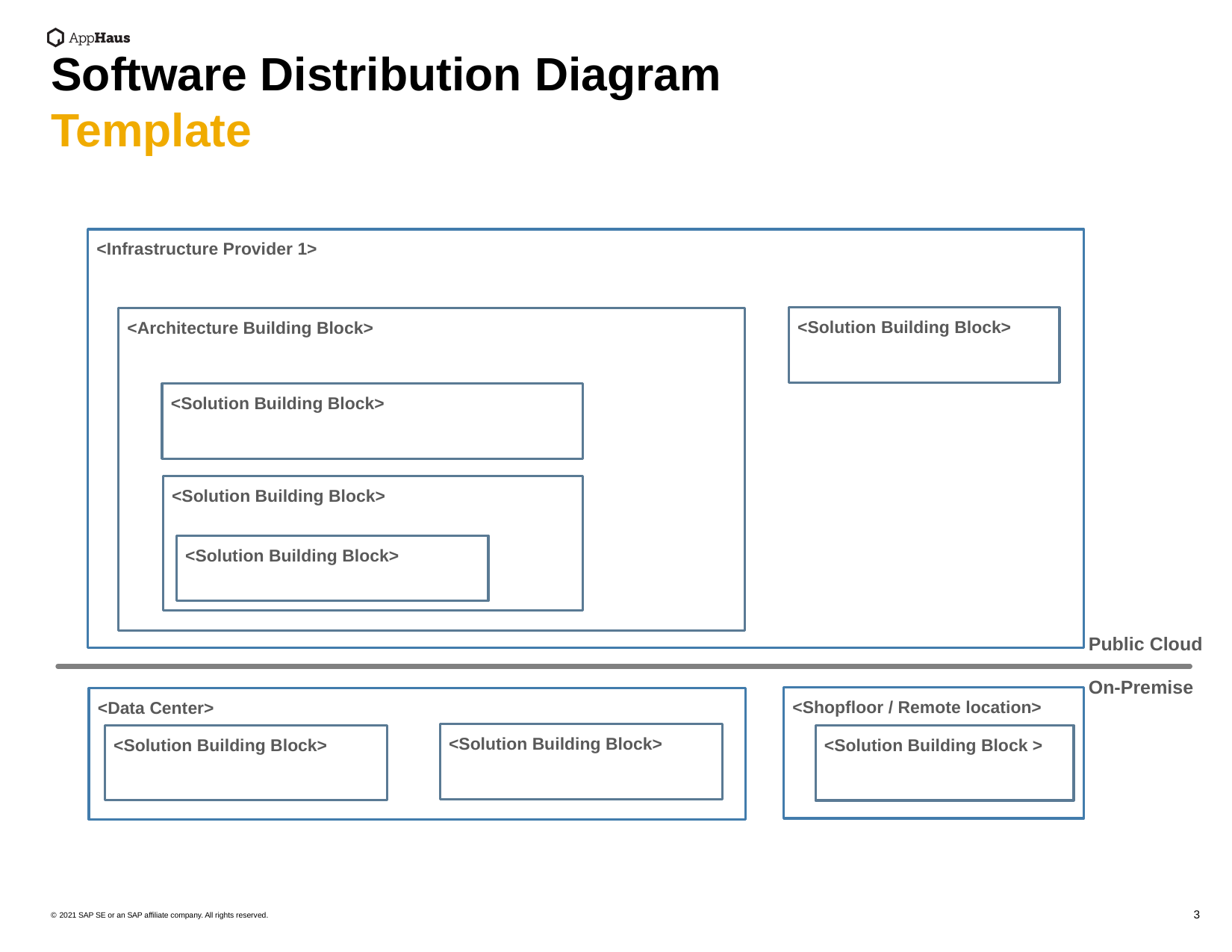

Software Distribution Diagram
Template
<Infrastructure Provider 1>

<Solution Building Block>
<Architecture Building Block>
<Solution Building Block>
<Solution Building Block>
<Solution Building Block>
Public Cloud
On-Premise
<Shopfloor / Remote location>

<Data Center>

<Solution Building Block>
<Solution Building Block>
<Solution Building Block >